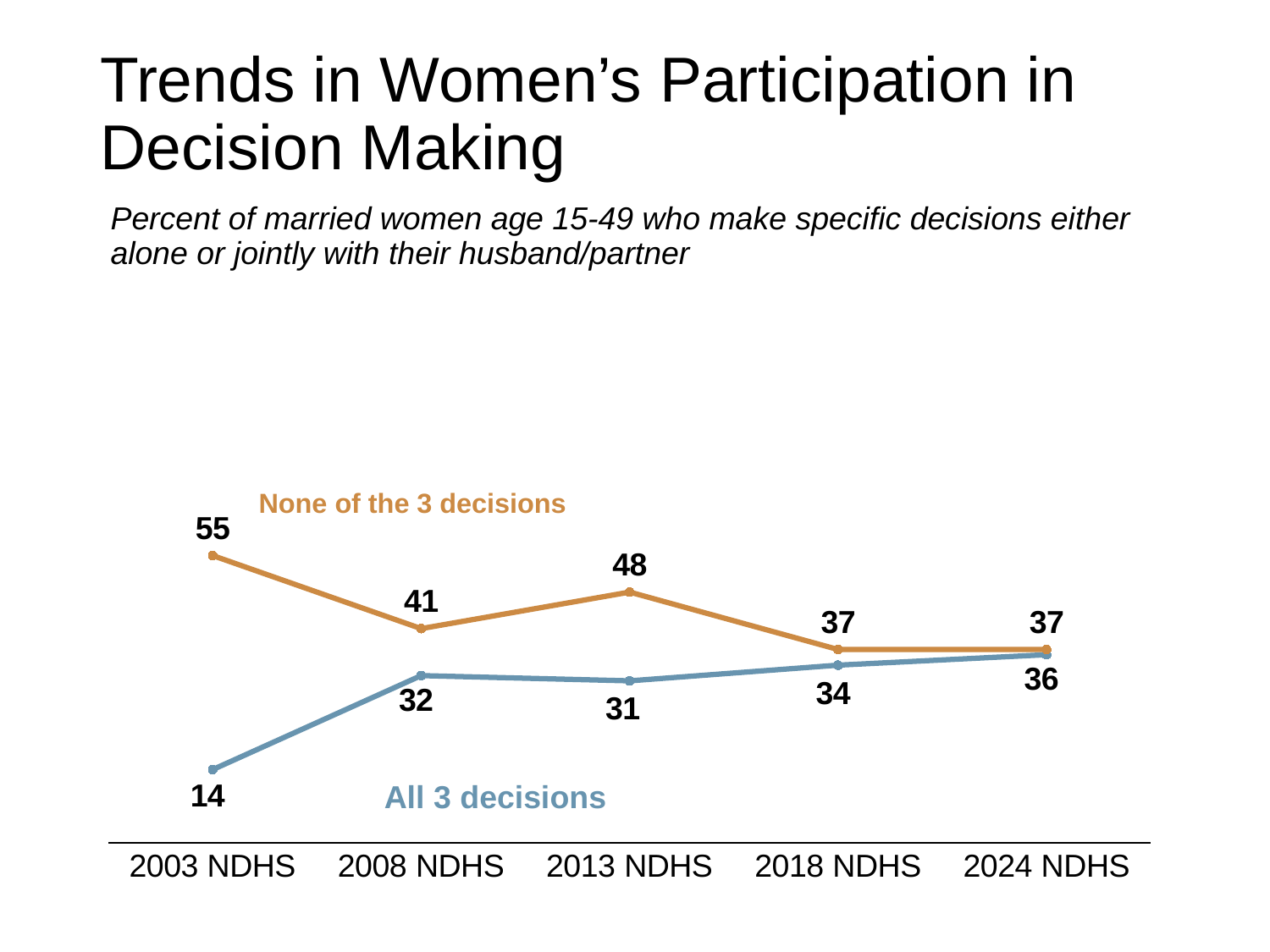

# Trends in Women’s Participation in Decision Making
Percent of married women age 15-49 who make specific decisions either alone or jointly with their husband/partner

### Chart

| Category | All 3 decisions | None of the 3 decisions |
|---|---|---|
| 2003 NDHS | 14.0 | 55.0 |
| 2008 NDHS | 32.0 | 41.0 |
| 2013 NDHS | 31.0 | 48.0 |
| 2018 NDHS | 34.0 | 37.0 |
| 2024 NDHS | 36.0 | 37.0 |
None of the 3 decisions
All 3 decisions